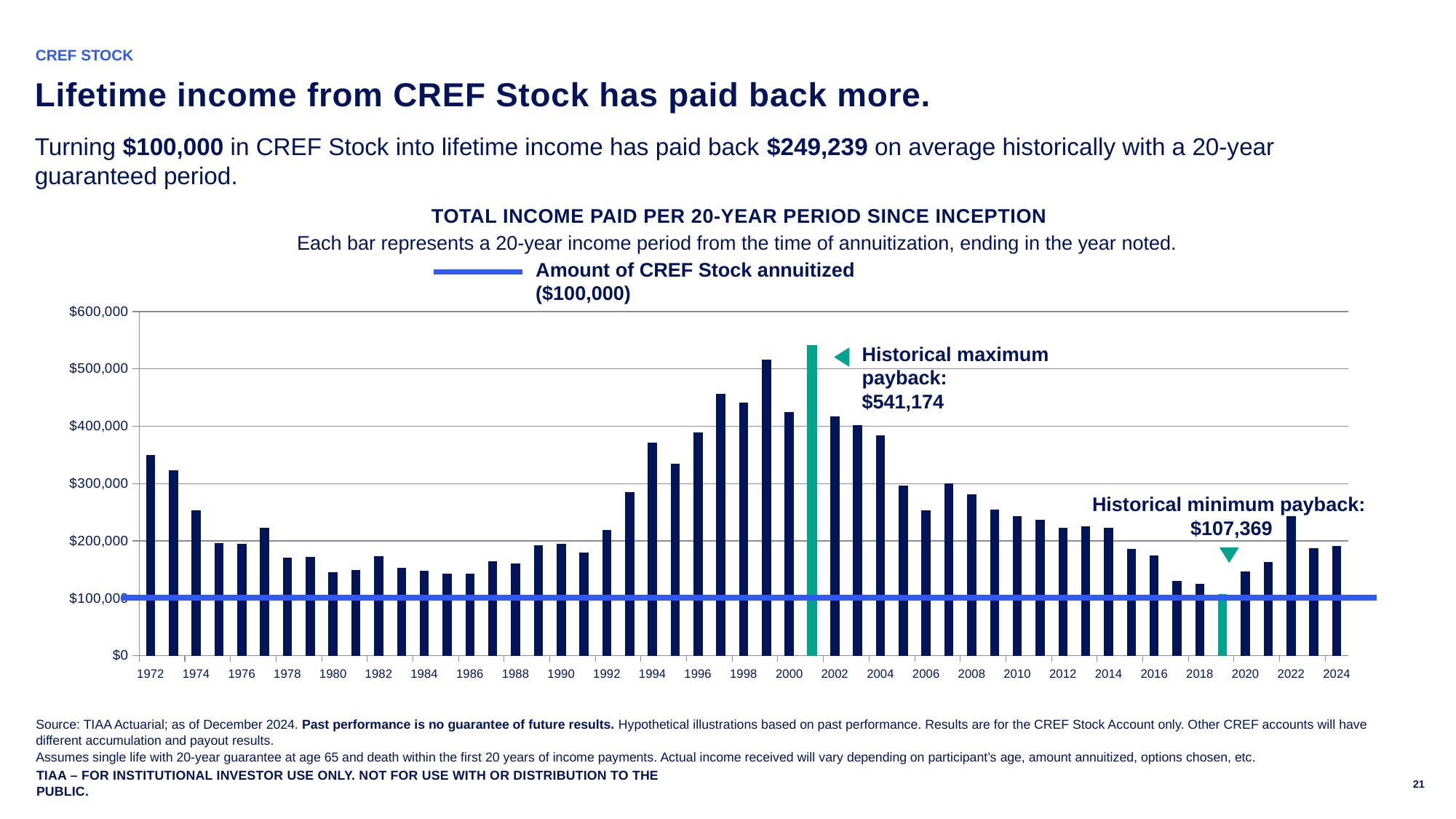

CREF STOCK
# Lifetime income from CREF Stock has paid back more.
Turning $100,000 in CREF Stock into lifetime income has paid back $249,239 on average historically with a 20-year guaranteed period.
TOTAL INCOME PAID PER 20-YEAR PERIOD SINCE INCEPTION
Each bar represents a 20-year income period from the time of annuitization, ending in the year noted.
Amount of CREF Stock annuitized ($100,000)

### Chart

| Category |  |
|---|---|
| 26664 | 350417.2638432652 |
| 27029 | 323090.37669261807 |
| 27394 | 253754.02959771093 |
| 27759 | 196341.3438378603 |
| 28125 | 195149.43792882346 |
| 28490 | 222913.1399785832 |
| 28855 | 171312.37426600623 |
| 29220 | 171690.44985128022 |
| 29586 | 145968.29657689141 |
| 29951 | 148937.8795694241 |
| 30316 | 173009.39940807654 |
| 30681 | 153174.20623141565 |
| 31047 | 148512.73296670493 |
| 31412 | 142312.93419373 |
| 31777 | 143299.4394254431 |
| 32142 | 164353.77812517708 |
| 32508 | 160666.4660458087 |
| 32873 | 192247.41227367238 |
| 33238 | 195029.38506049928 |
| 33603 | 180351.10049147106 |
| 33969 | 219087.25172821758 |
| 34334 | 285504.353337523 |
| 34699 | 371073.6361491858 |
| 35064 | 334957.0535809687 |
| 35430 | 388986.32711790287 |
| 35795 | 456613.7851835743 |
| 36160 | 441422.5728095266 |
| 36525 | 516157.3165220624 |
| 36891 | 425193.8285055047 |
| 37256 | 541174.3297679033 |
| 37621 | 417748.3551851152 |
| 37986 | 401387.7943254756 |
| 38352 | 384156.7476773 |
| 38717 | 296054.23952053447 |
| 39082 | 253635.6322725886 |
| 39447 | 300528.9361045954 |
| 39813 | 280863.50013604056 |
| 40178 | 255043.9482266797 |
| 40543 | 242821.64236776315 |
| 40908 | 236233.71503286736 |
| 41274 | 222214.53722785154 |
| 41639 | 225773.45221431297 |
| 42004 | 222442.26199906445 |
| 42369 | 186234.39549822515 |
| 42735 | 174886.8461025488 |
| 43100 | 130663.04535488776 |
| 43465 | 125680.05056163743 |
| 43830 | 107369.25973071903 |
| 44196 | 147299.33001874664 |
| 44561 | 163631.74971992854 |
| 44926 | 243649.0317605759 |
| 45291 | 187413.36689241673 |
| 45657 | 191209.09612336464 |
Historical maximum payback:
$541,174

Historical minimum payback:
$107,369

Source: TIAA Actuarial; as of December 2024. Past performance is no guarantee of future results. Hypothetical illustrations based on past performance. Results are for the CREF Stock Account only. Other CREF accounts will have different accumulation and payout results.
Assumes single life with 20-year guarantee at age 65 and death within the first 20 years of income payments. Actual income received will vary depending on participant’s age, amount annuitized, options chosen, etc.
TIAA – FOR Institutional INVESTOR USE ONLY. NOT FOR USE WITH OR DISTRIBUTION TO THE PUBLIC.
21